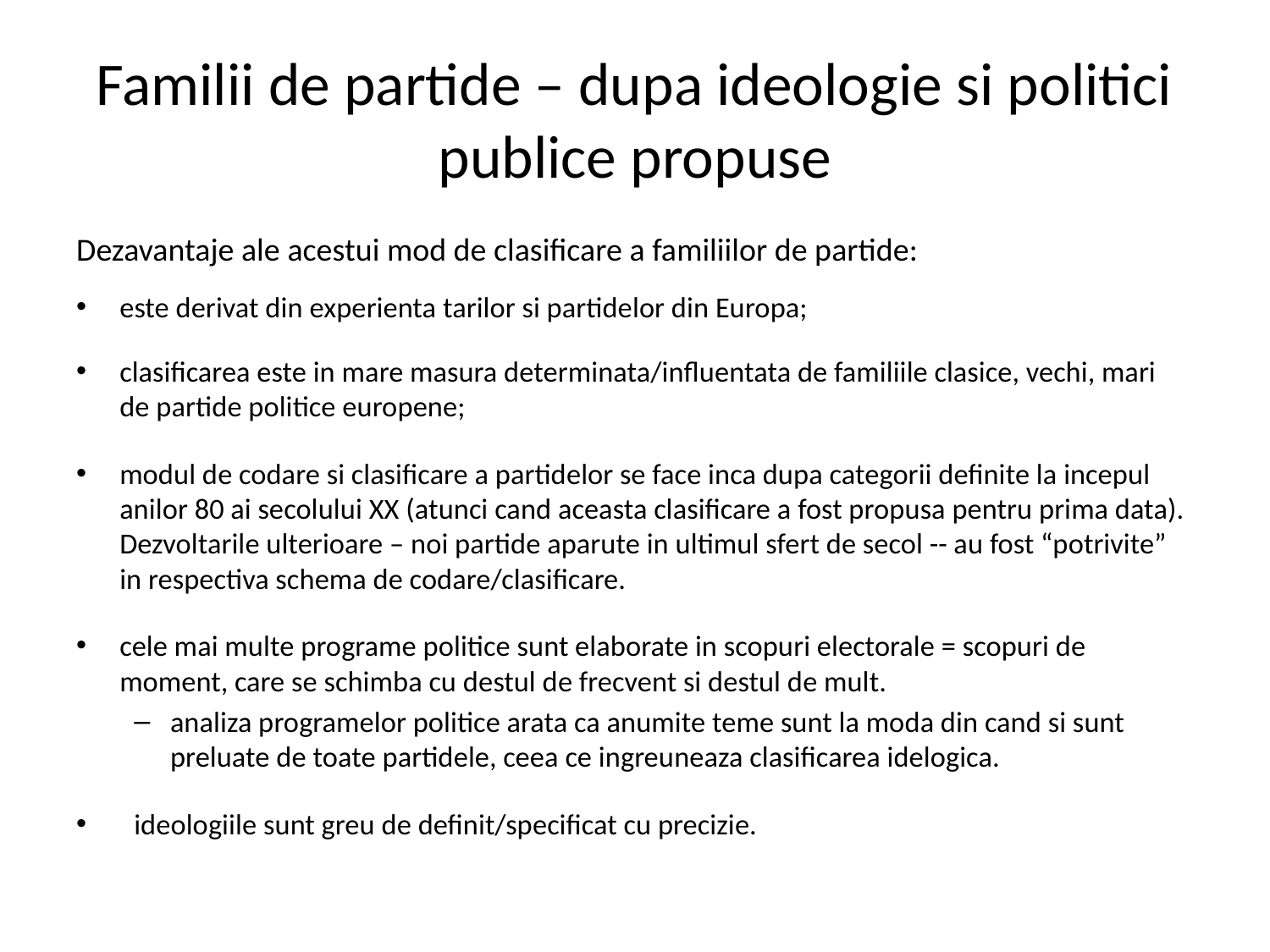

# Familii de partide – dupa ideologie si politici publice propuse
Dezavantaje ale acestui mod de clasificare a familiilor de partide:

este derivat din experienta tarilor si partidelor din Europa;

clasificarea este in mare masura determinata/influentata de familiile clasice, vechi, mari de partide politice europene;

modul de codare si clasificare a partidelor se face inca dupa categorii definite la incepul anilor 80 ai secolului XX (atunci cand aceasta clasificare a fost propusa pentru prima data). Dezvoltarile ulterioare – noi partide aparute in ultimul sfert de secol -- au fost “potrivite” in respectiva schema de codare/clasificare.

cele mai multe programe politice sunt elaborate in scopuri electorale = scopuri de moment, care se schimba cu destul de frecvent si destul de mult.
analiza programelor politice arata ca anumite teme sunt la moda din cand si sunt preluate de toate partidele, ceea ce ingreuneaza clasificarea idelogica.

ideologiile sunt greu de definit/specificat cu precizie.